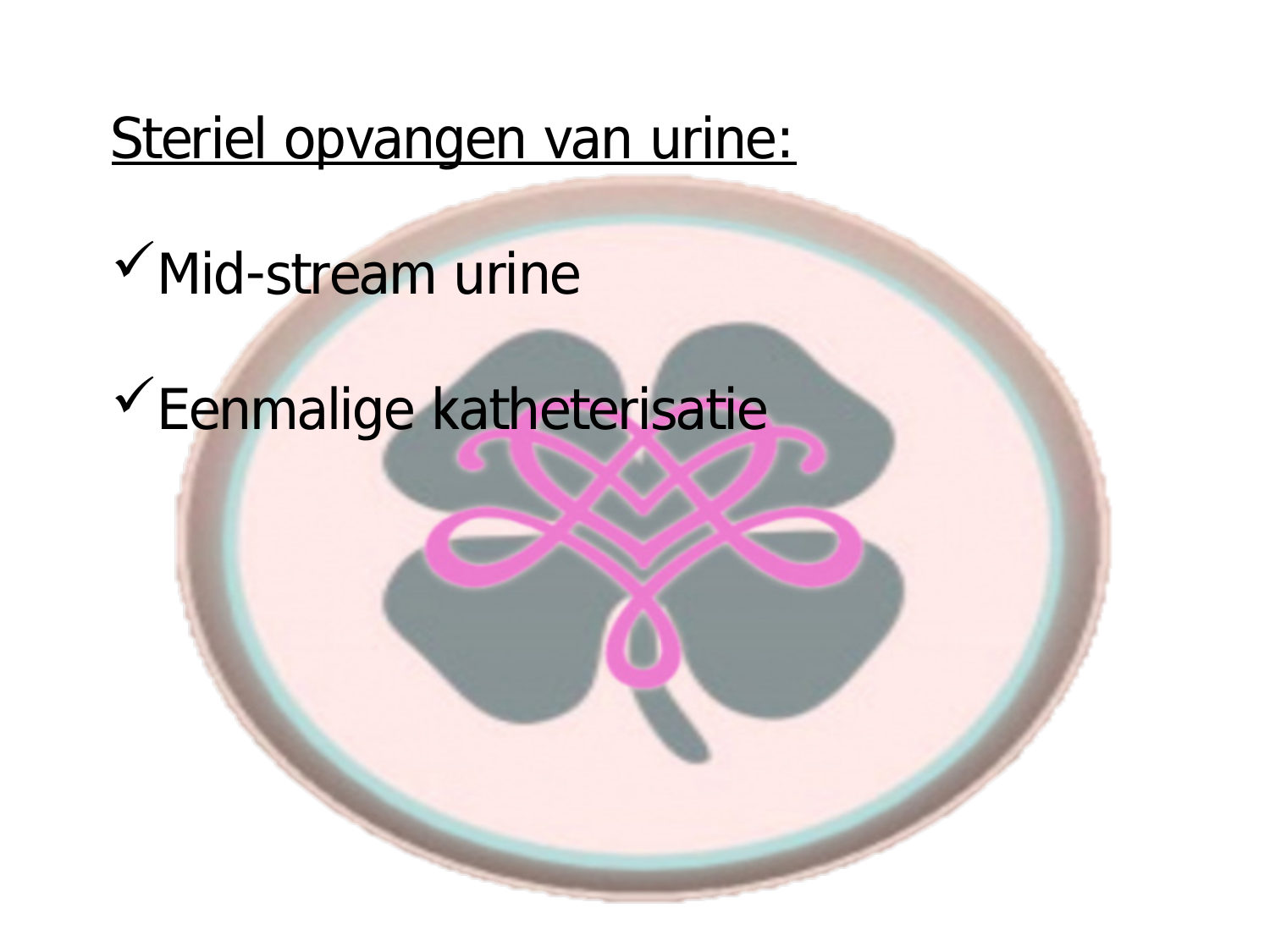

Steriel opvangen van urine:

Mid-stream urine

Eenmalige katheterisatie